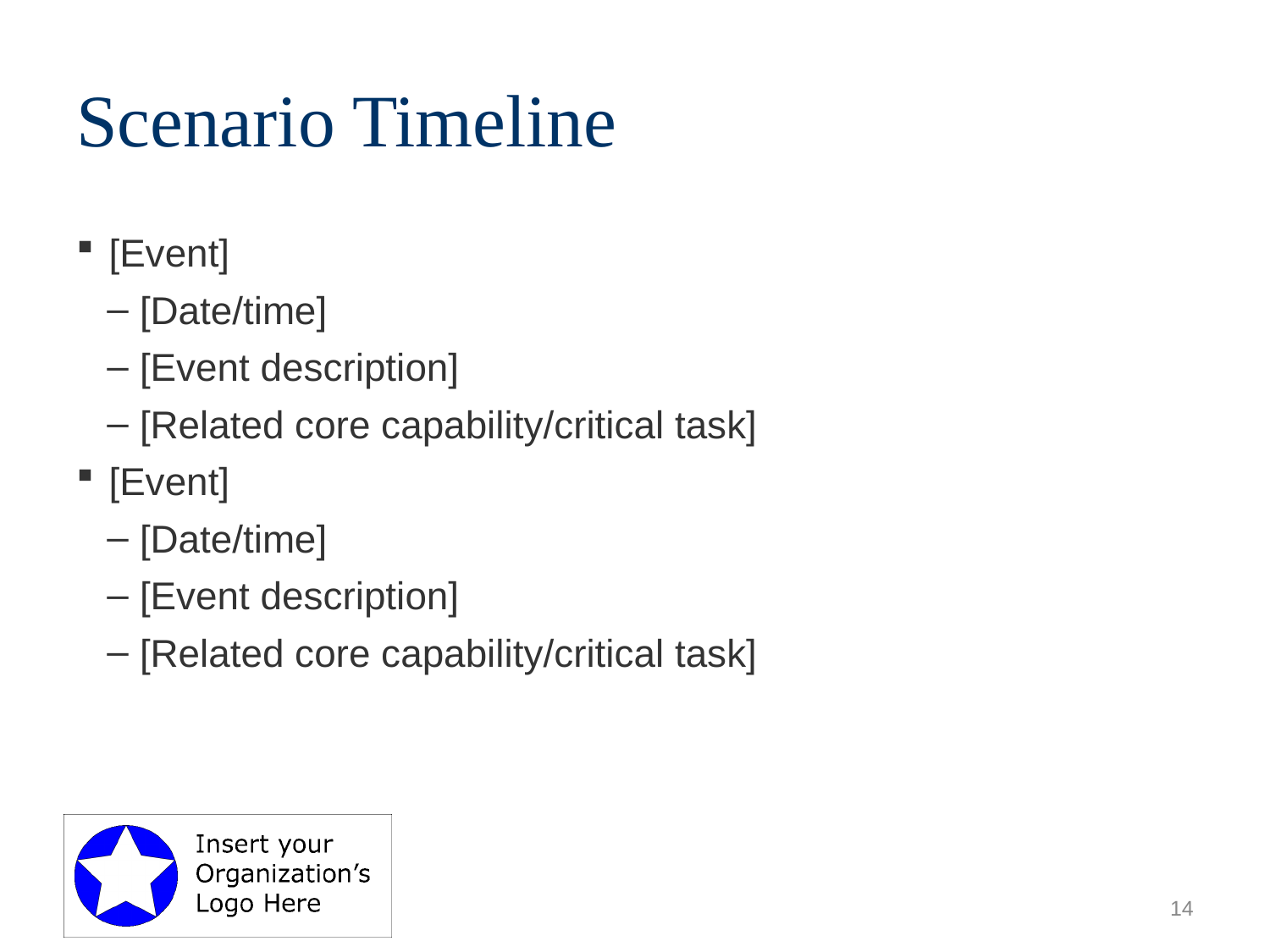

# Scenario Timeline
[Event]
[Date/time]
[Event description]
[Related core capability/critical task]
[Event]
[Date/time]
[Event description]
[Related core capability/critical task]
14